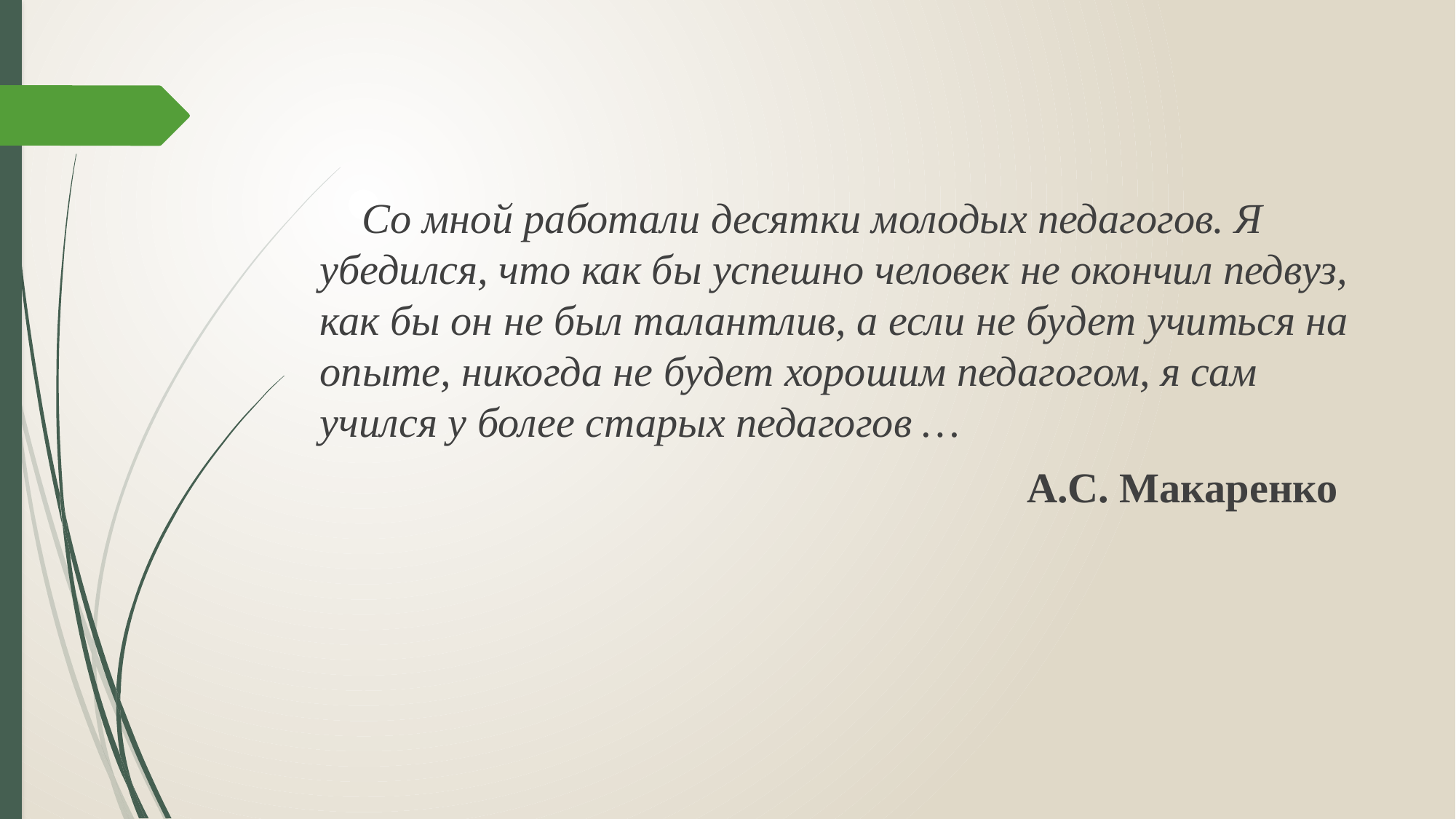

Со мной работали десятки молодых педагогов. Я убедился, что как бы успешно человек не окончил педвуз, как бы он не был талантлив, а если не будет учиться на опыте, никогда не будет хорошим педагогом, я сам учился у более старых педагогов …
                                                                   А.С. Макаренко